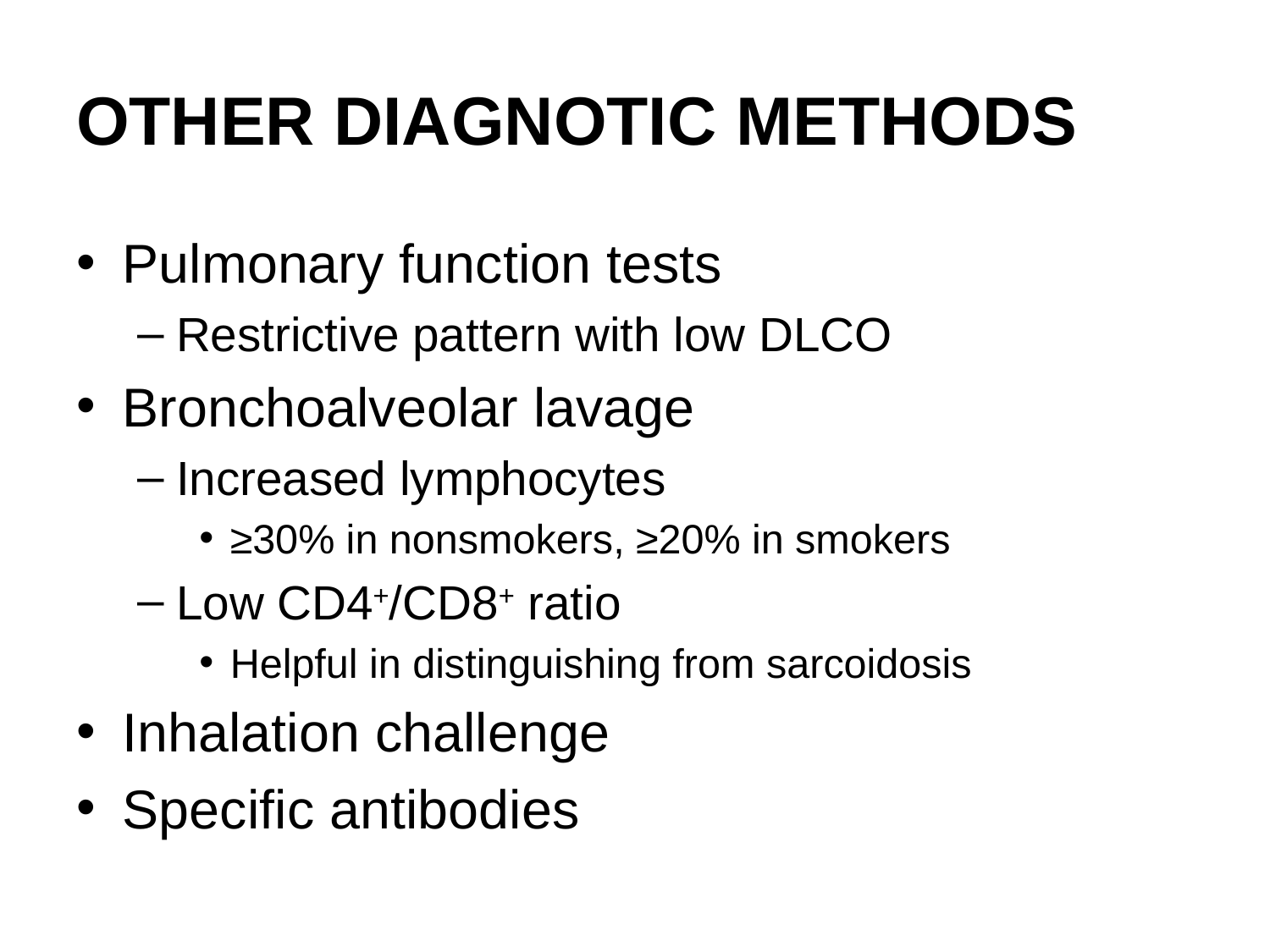

# OTHER DIAGNOTIC METHODS
Pulmonary function tests
Restrictive pattern with low DLCO
Bronchoalveolar lavage
Increased lymphocytes
≥30% in nonsmokers, ≥20% in smokers
Low CD4+/CD8+ ratio
Helpful in distinguishing from sarcoidosis
Inhalation challenge
Specific antibodies